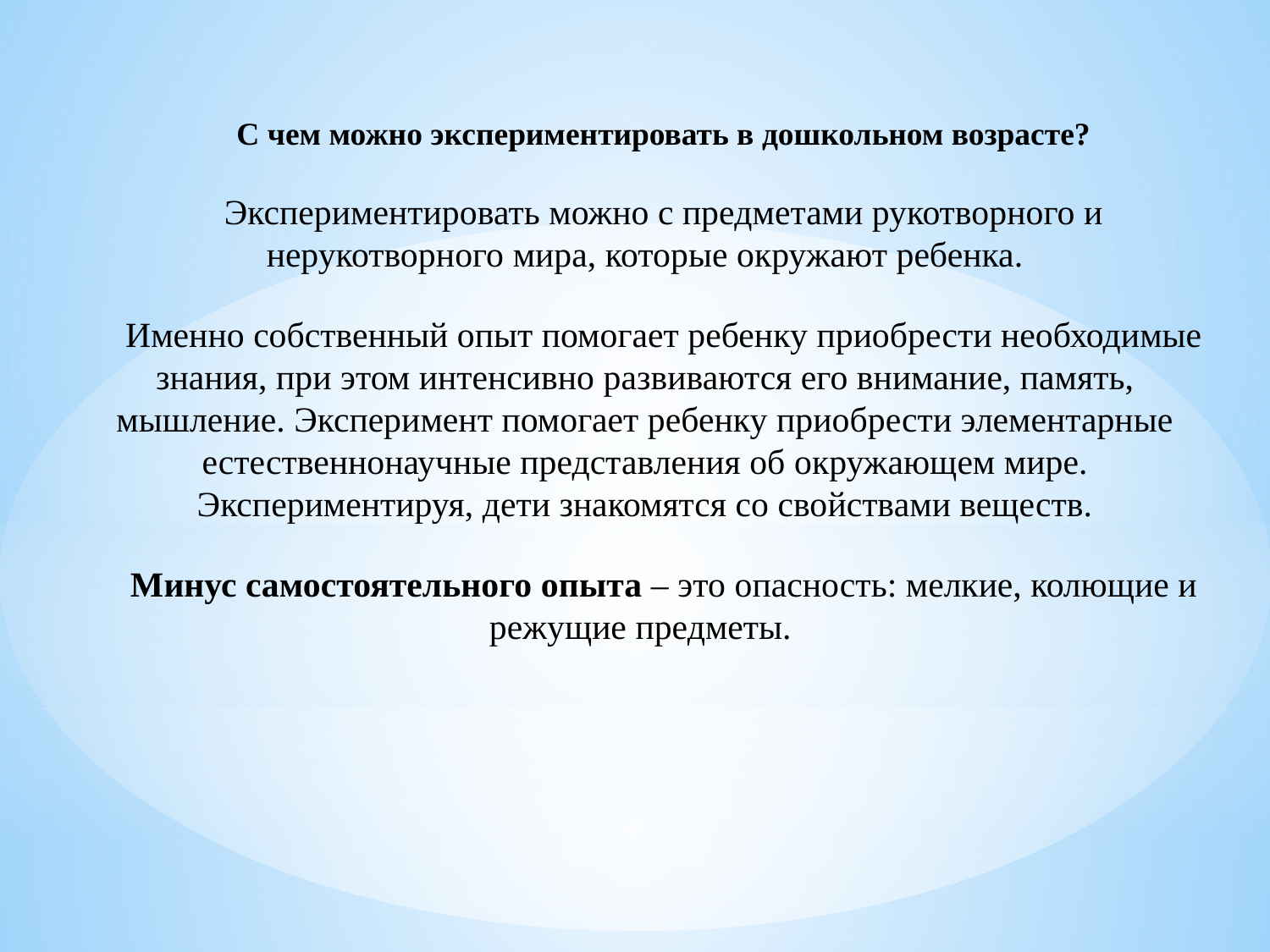

С чем можно экспериментировать в дошкольном возрасте?

Экспериментировать можно с предметами рукотворного и нерукотворного мира, которые окружают ребенка.

Именно собственный опыт помогает ребенку приобрести необходимые знания, при этом интенсивно развиваются его внимание, память, мышление. Эксперимент помогает ребенку приобрести элементарные естественнонаучные представления об окружающем мире. Экспериментируя, дети знакомятся со свойствами веществ.

Минус самостоятельного опыта – это опасность: мелкие, колющие и режущие предметы.